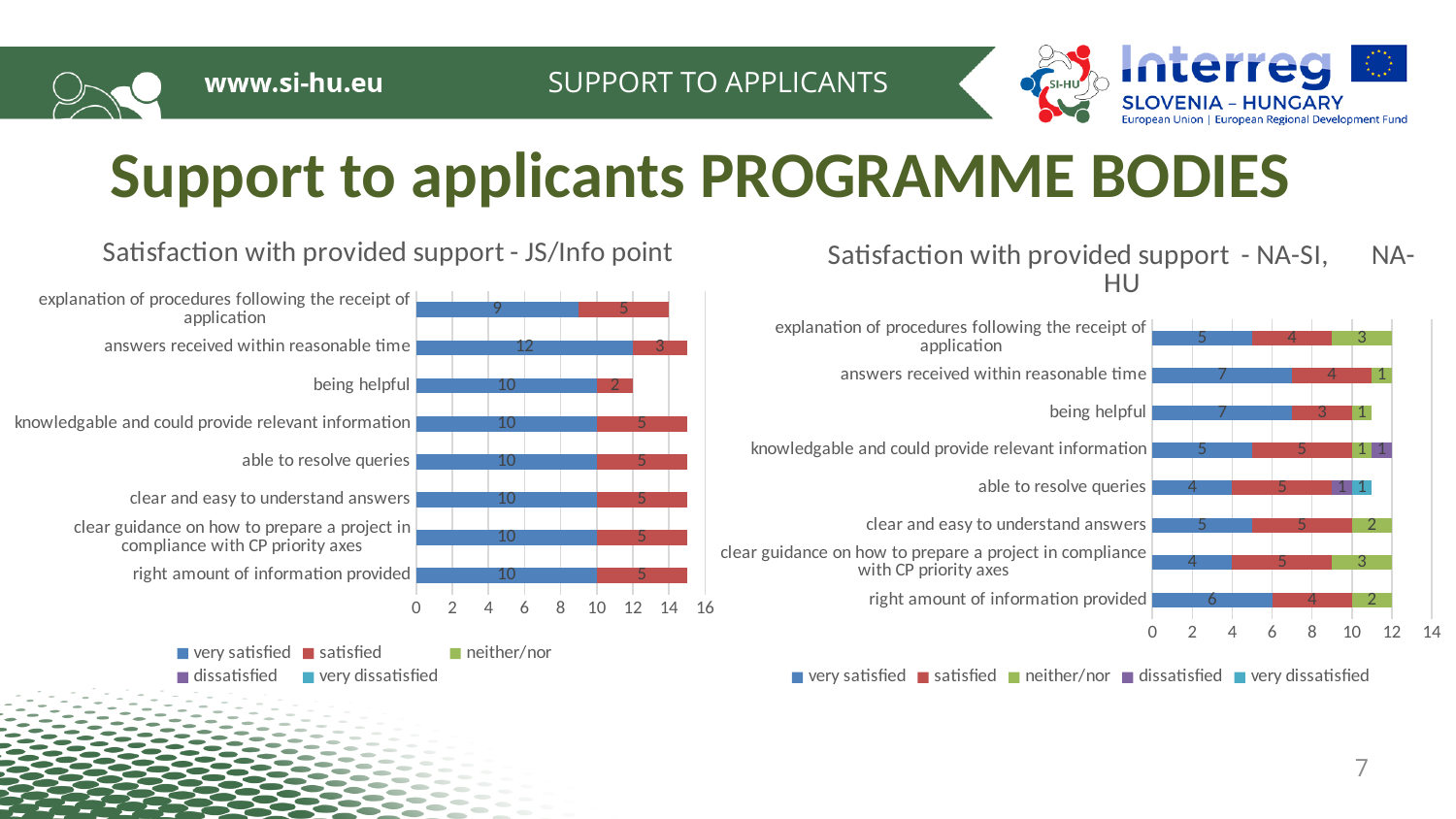

SUPPORT TO APPLICANTS
# Support to applicants PROGRAMME BODIES

### Chart: Satisfaction with provided support - JS/Info point

| Category | very satisfied | satisfied | neither/nor | dissatisfied | very dissatisfied |
|---|---|---|---|---|---|
| right amount of information provided | 10.0 | 5.0 | None | None | None |
| clear guidance on how to prepare a project in compliance with CP priority axes | 10.0 | 5.0 | None | None | None |
| clear and easy to understand answers | 10.0 | 5.0 | None | None | None |
| able to resolve queries | 10.0 | 5.0 | None | None | None |
| knowledgable and could provide relevant information | 10.0 | 5.0 | None | None | None |
| being helpful | 10.0 | 2.0 | None | None | None |
| answers received within reasonable time | 12.0 | 3.0 | None | None | None |
| explanation of procedures following the receipt of application | 9.0 | 5.0 | None | None | None |

### Chart: Satisfaction with provided support  - NA-SI,       NA-HU

| Category | very satisfied | satisfied | neither/nor | dissatisfied | very dissatisfied |
|---|---|---|---|---|---|
| right amount of information provided | 6.0 | 4.0 | 2.0 | None | None |
| clear guidance on how to prepare a project in compliance with CP priority axes | 4.0 | 5.0 | 3.0 | None | None |
| clear and easy to understand answers | 5.0 | 5.0 | 2.0 | None | None |
| able to resolve queries | 4.0 | 5.0 | None | 1.0 | 1.0 |
| knowledgable and could provide relevant information | 5.0 | 5.0 | 1.0 | 1.0 | None |
| being helpful | 7.0 | 3.0 | 1.0 | None | None |
| answers received within reasonable time | 7.0 | 4.0 | 1.0 | None | None |
| explanation of procedures following the receipt of application | 5.0 | 4.0 | 3.0 | None | None |
7